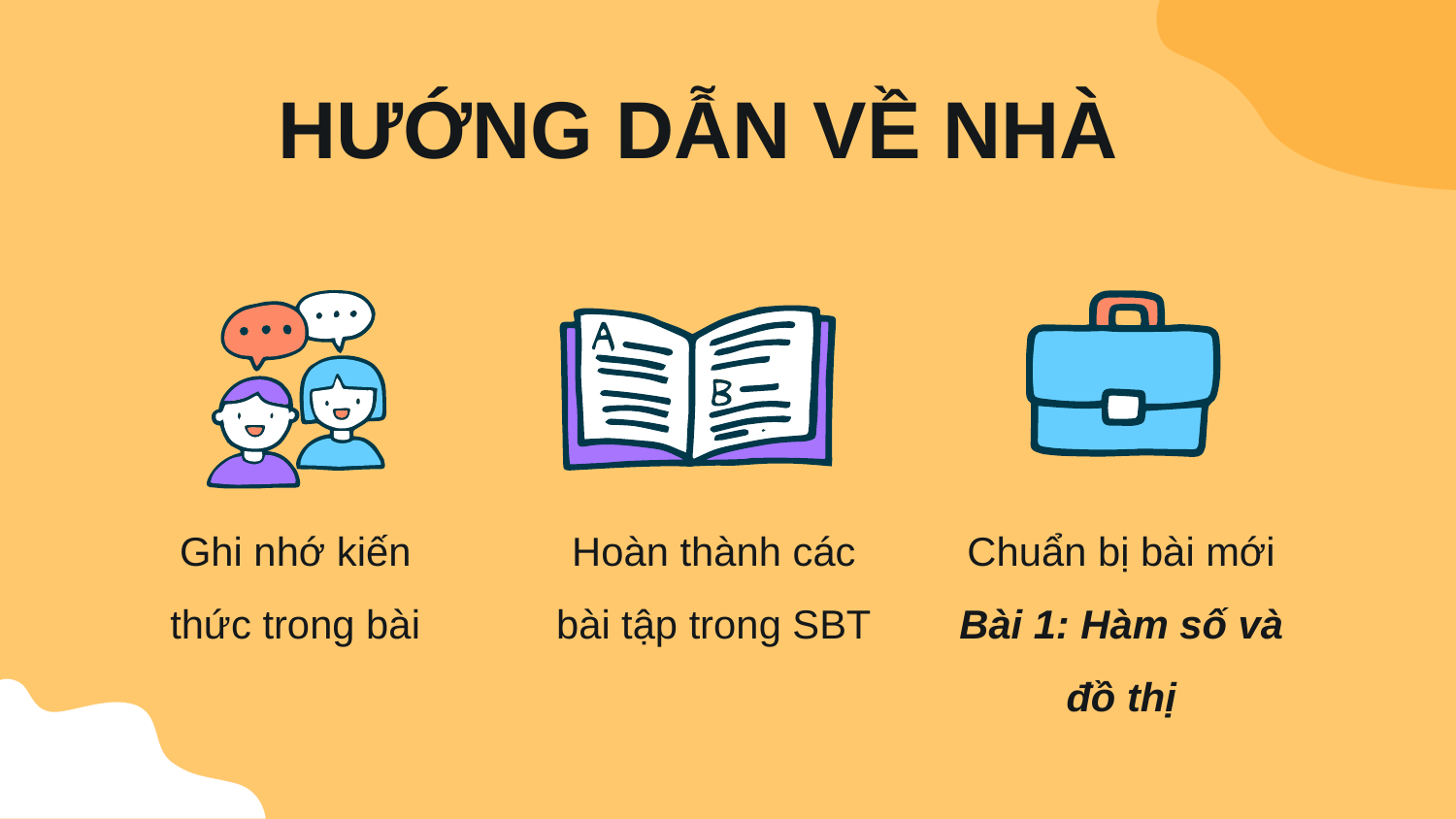

HƯỚNG DẪN VỀ NHÀ

Ghi nhớ kiến thức trong bài
Hoàn thành các bài tập trong SBT
Chuẩn bị bài mới Bài 1: Hàm số và đồ thị